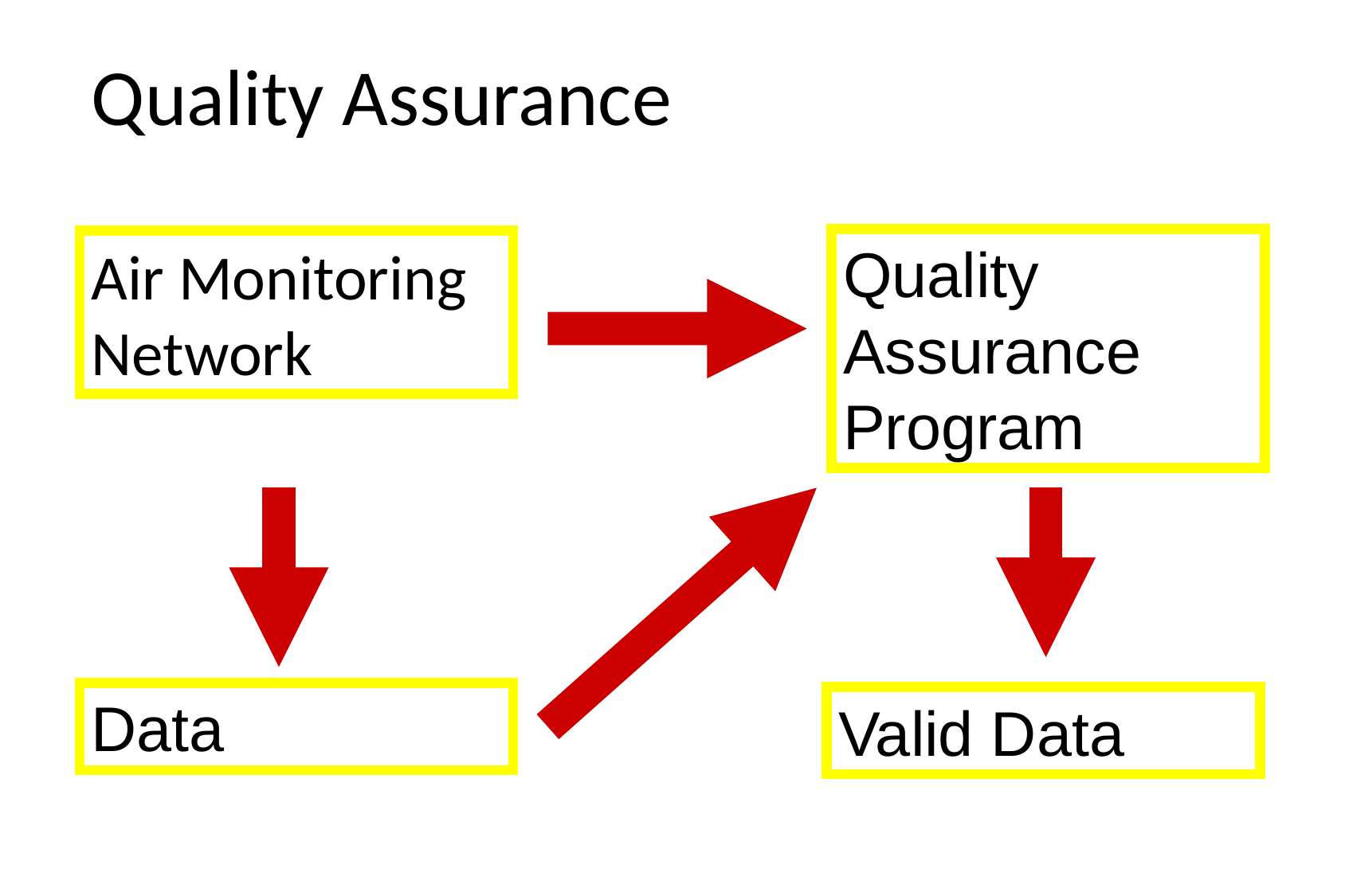

# Quality Assurance
Quality Assurance Program
Air Monitoring Network

Data
Valid Data